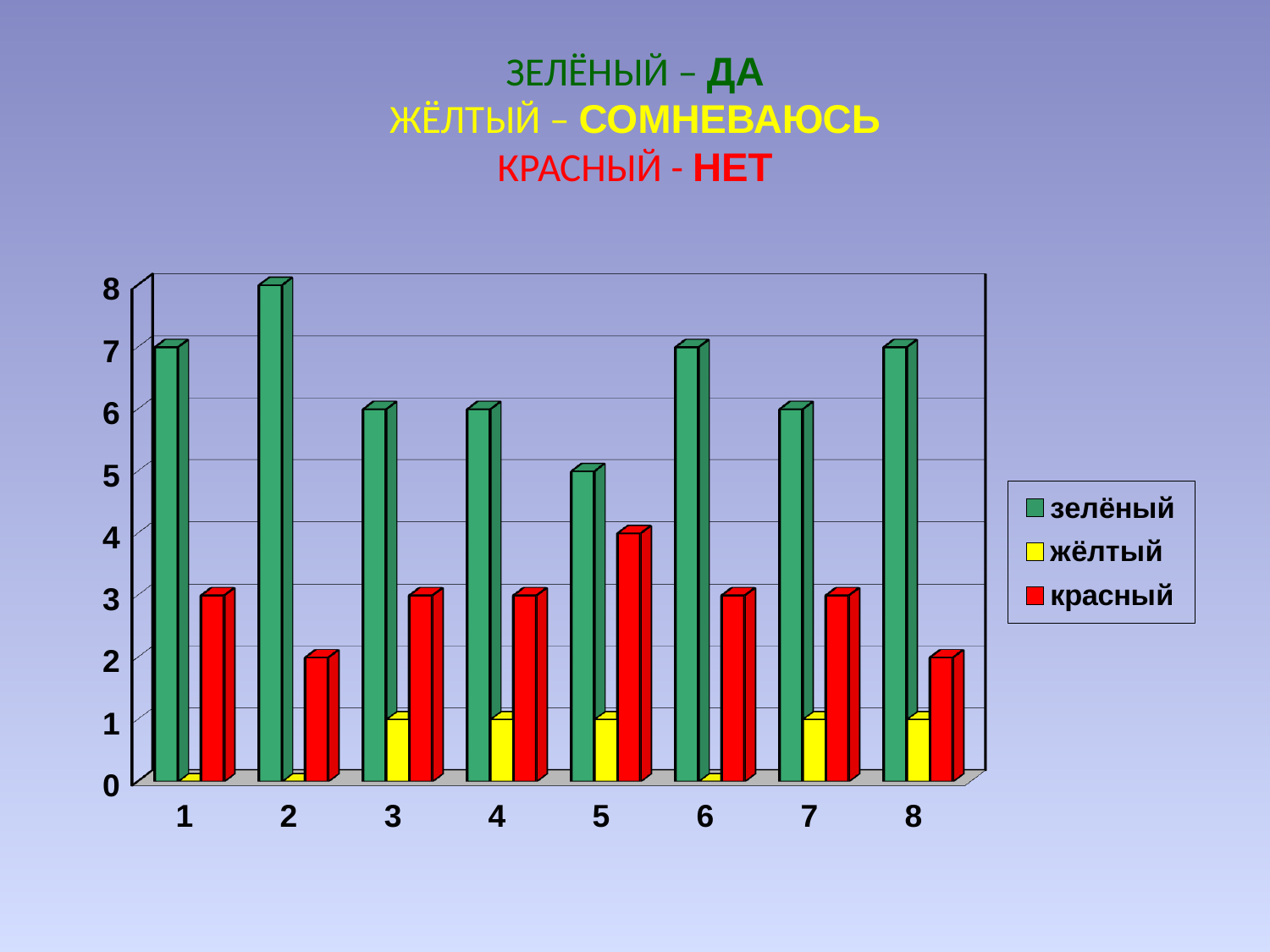

# ЗЕЛЁНЫЙ – ДА ЖЁЛТЫЙ – СОМНЕВАЮСЬ КРАСНЫЙ - НЕТ

[unsupported chart]